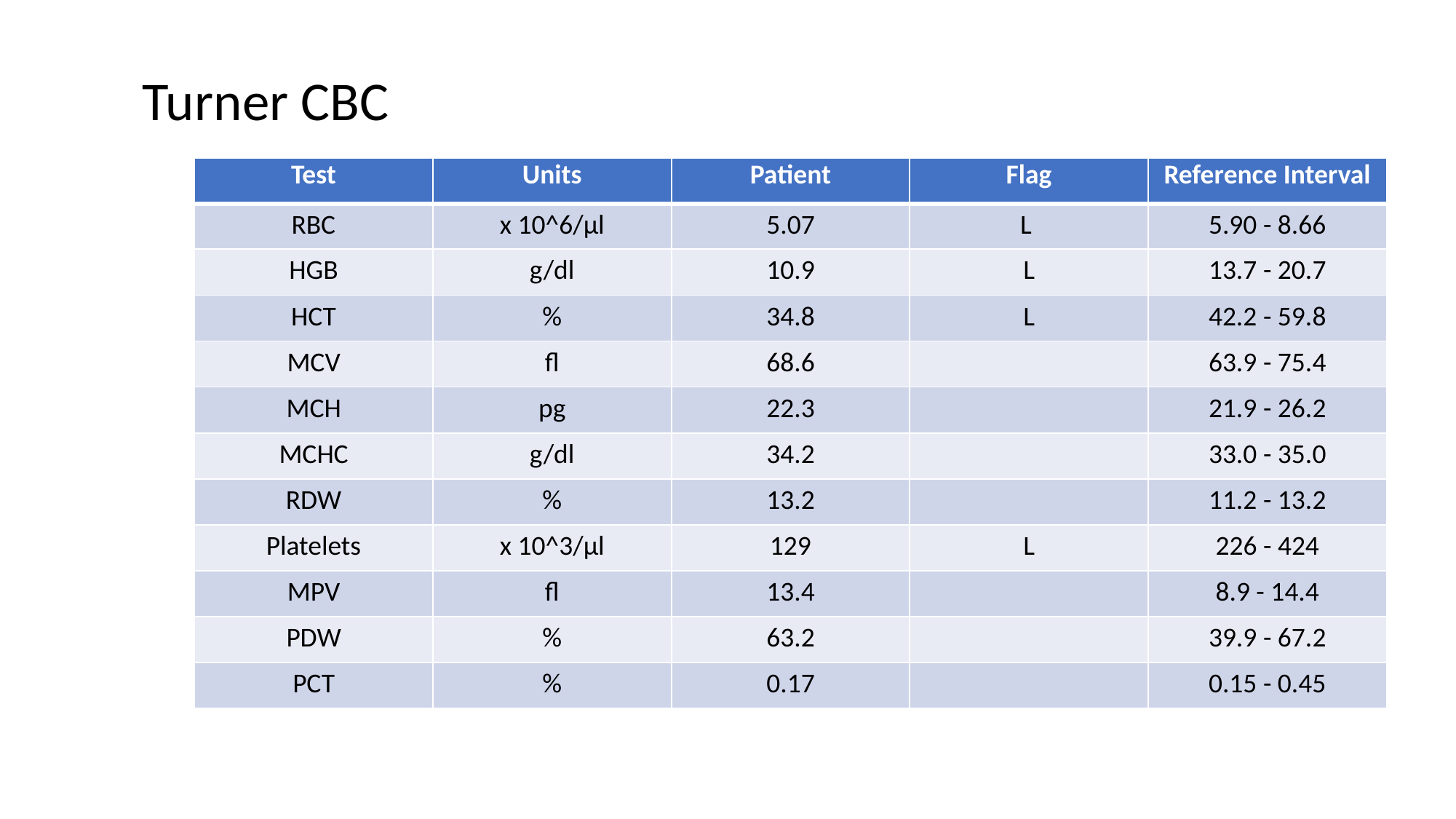

# Turner CBC
| Test | Units | Patient | Flag | Reference Interval |
| --- | --- | --- | --- | --- |
| RBC | x 10^6/µl | 5.07 | L | 5.90 - 8.66 |
| HGB | g/dl | 10.9 | L | 13.7 - 20.7 |
| HCT | % | 34.8 | L | 42.2 - 59.8 |
| MCV | fl | 68.6 |  | 63.9 - 75.4 |
| MCH | pg | 22.3 |  | 21.9 - 26.2 |
| MCHC | g/dl | 34.2 |  | 33.0 - 35.0 |
| RDW | % | 13.2 |  | 11.2 - 13.2 |
| Platelets | x 10^3/µl | 129 | L | 226 - 424 |
| MPV | fl | 13.4 |  | 8.9 - 14.4 |
| PDW | % | 63.2 |  | 39.9 - 67.2 |
| PCT | % | 0.17 |  | 0.15 - 0.45 |